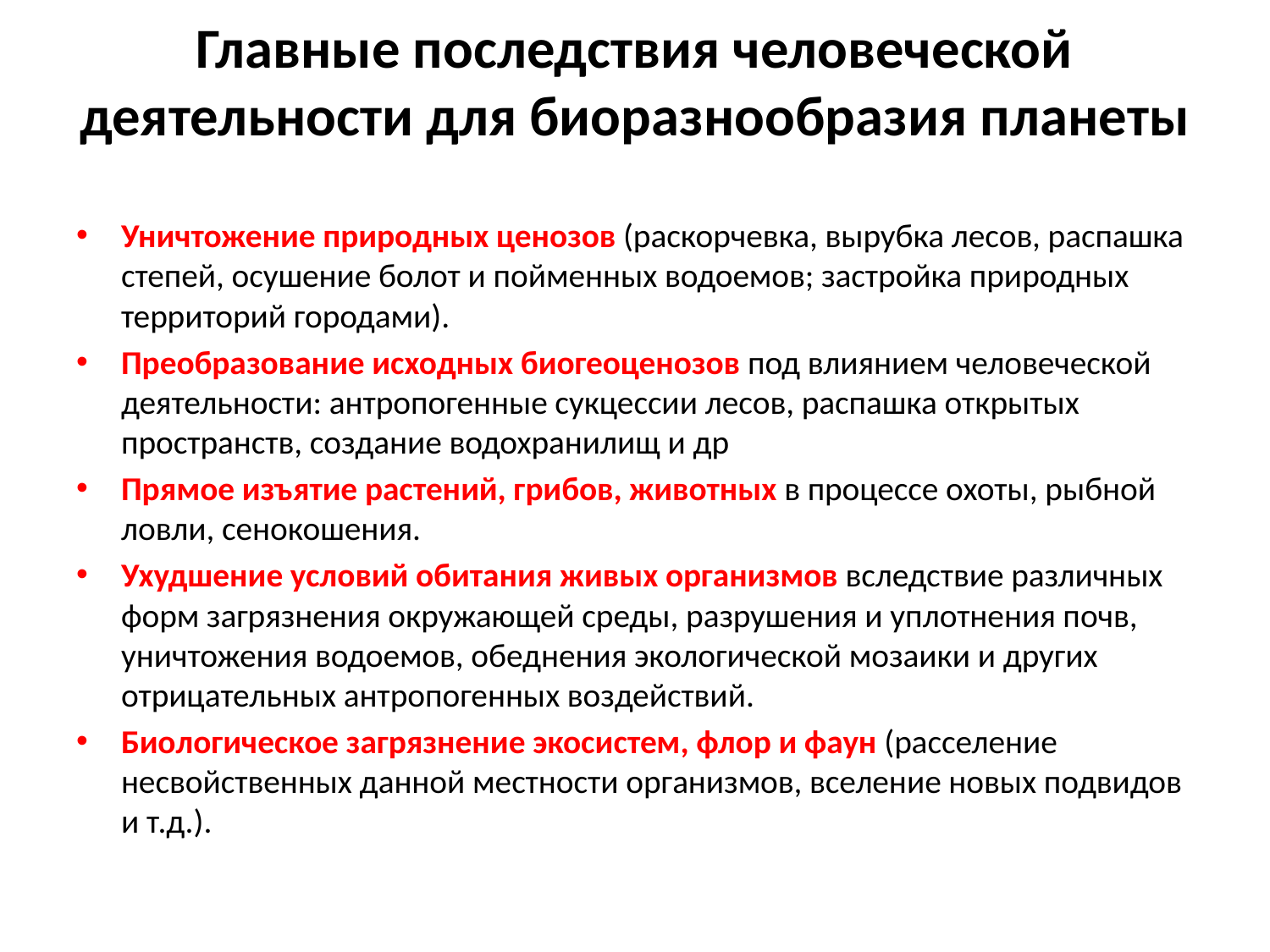

# Главные последствия человеческой деятельности для биоразнообразия планеты
Уничтожение природных ценозов (раскорчевка, вырубка лесов, распашка степей, осушение болот и пойменных водоемов; застройка природных территорий городами).
Преобразование исходных биогеоценозов под влиянием человеческой деятельности: антропогенные сукцессии лесов, распашка открытых пространств, создание водохранилищ и др
Прямое изъятие растений, грибов, животных в процессе охоты, рыбной ловли, сенокошения.
Ухудшение условий обитания живых организмов вследствие различных форм загрязнения окружающей среды, разрушения и уплотнения почв, уничтожения водоемов, обеднения экологической мозаики и других отрицательных антропогенных воздействий.
Биологическое загрязнение экосистем, флор и фаун (расселение несвойственных данной местности организмов, вселение новых подвидов и т.д.).